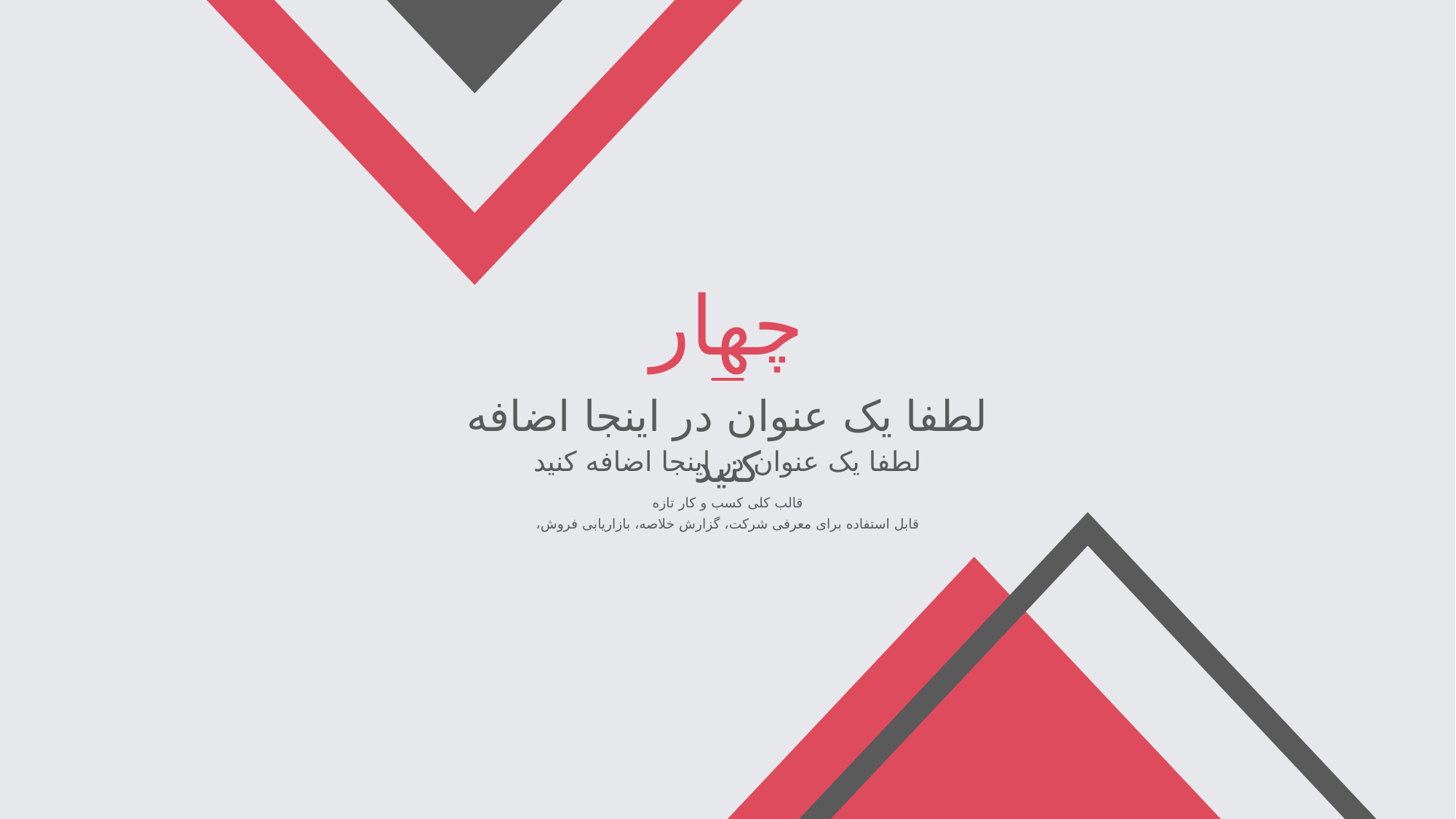

چهار
لطفا یک عنوان در اینجا اضافه کنید
لطفا یک عنوان در اینجا اضافه کنید
قالب کلی کسب و کار تازه
قابل استفاده برای معرفی شرکت، گزارش خلاصه، بازاریابی فروش،